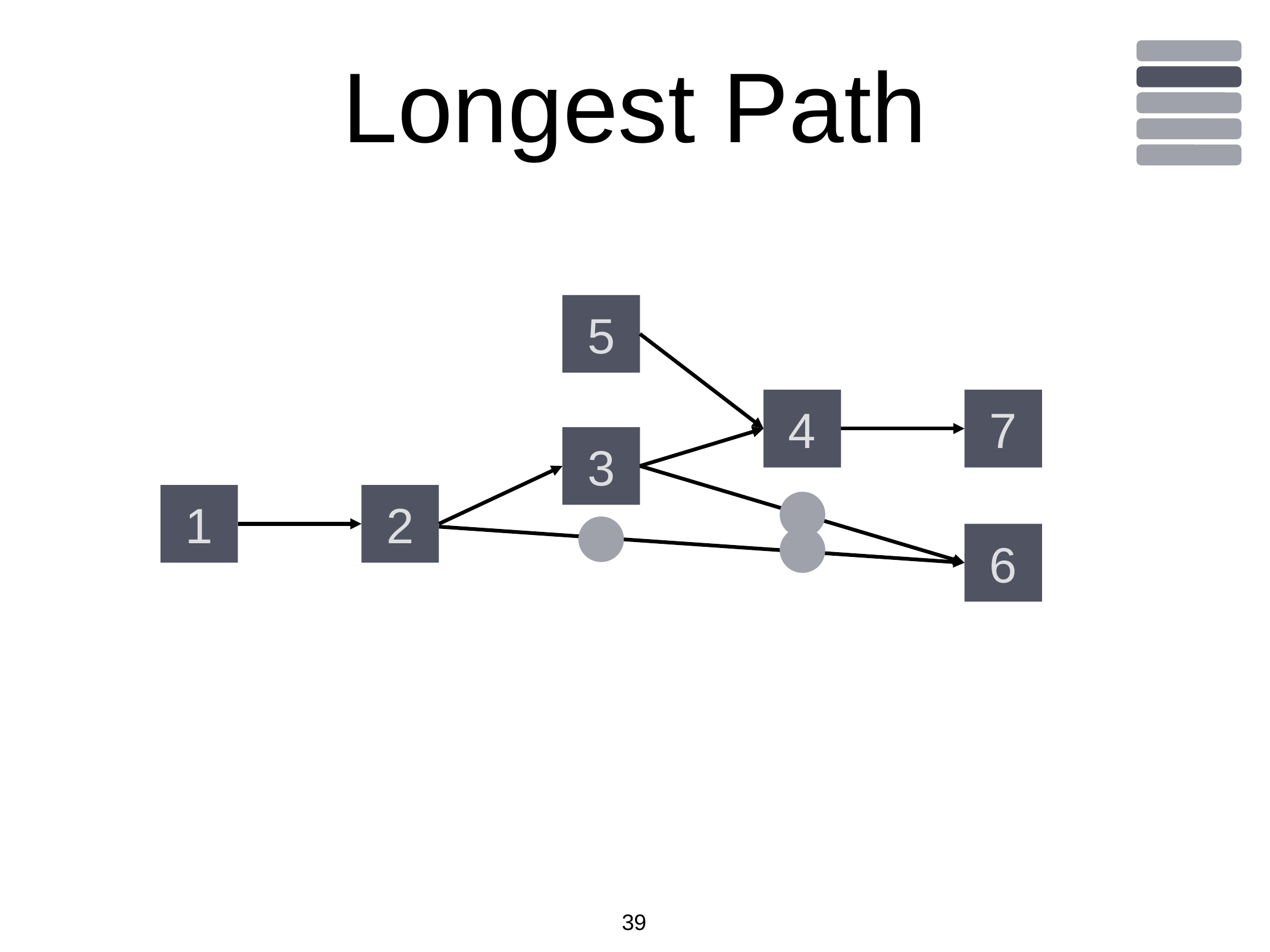

# Longest Path
5
4
7
3
1
2

6
39